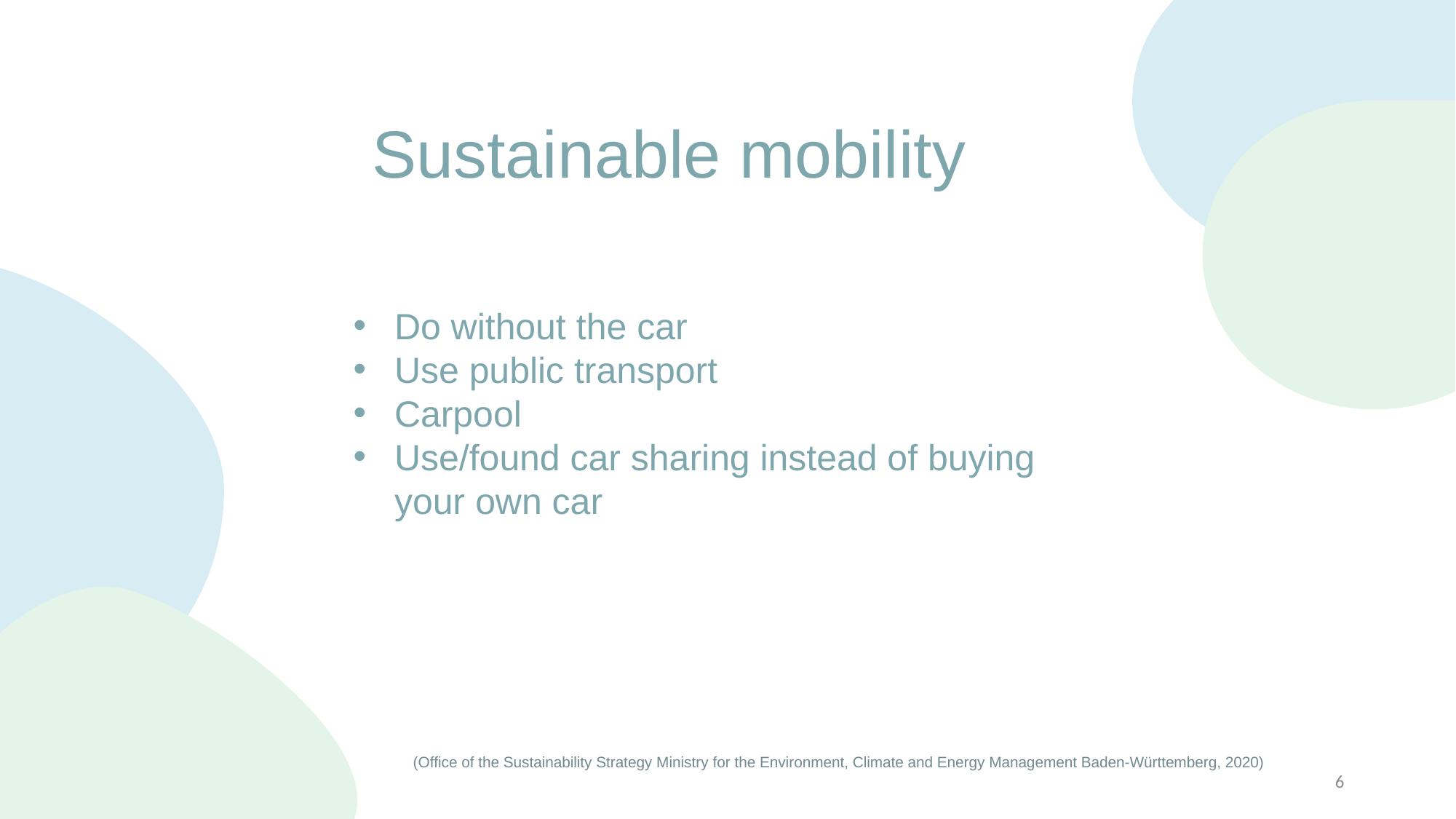

# Sustainable mobility

Do without the car
Use public transport
Carpool
Use/found car sharing instead of buying your own car

(Office of the Sustainability Strategy Ministry for the Environment, Climate and Energy Management Baden-Württemberg, 2020)
6